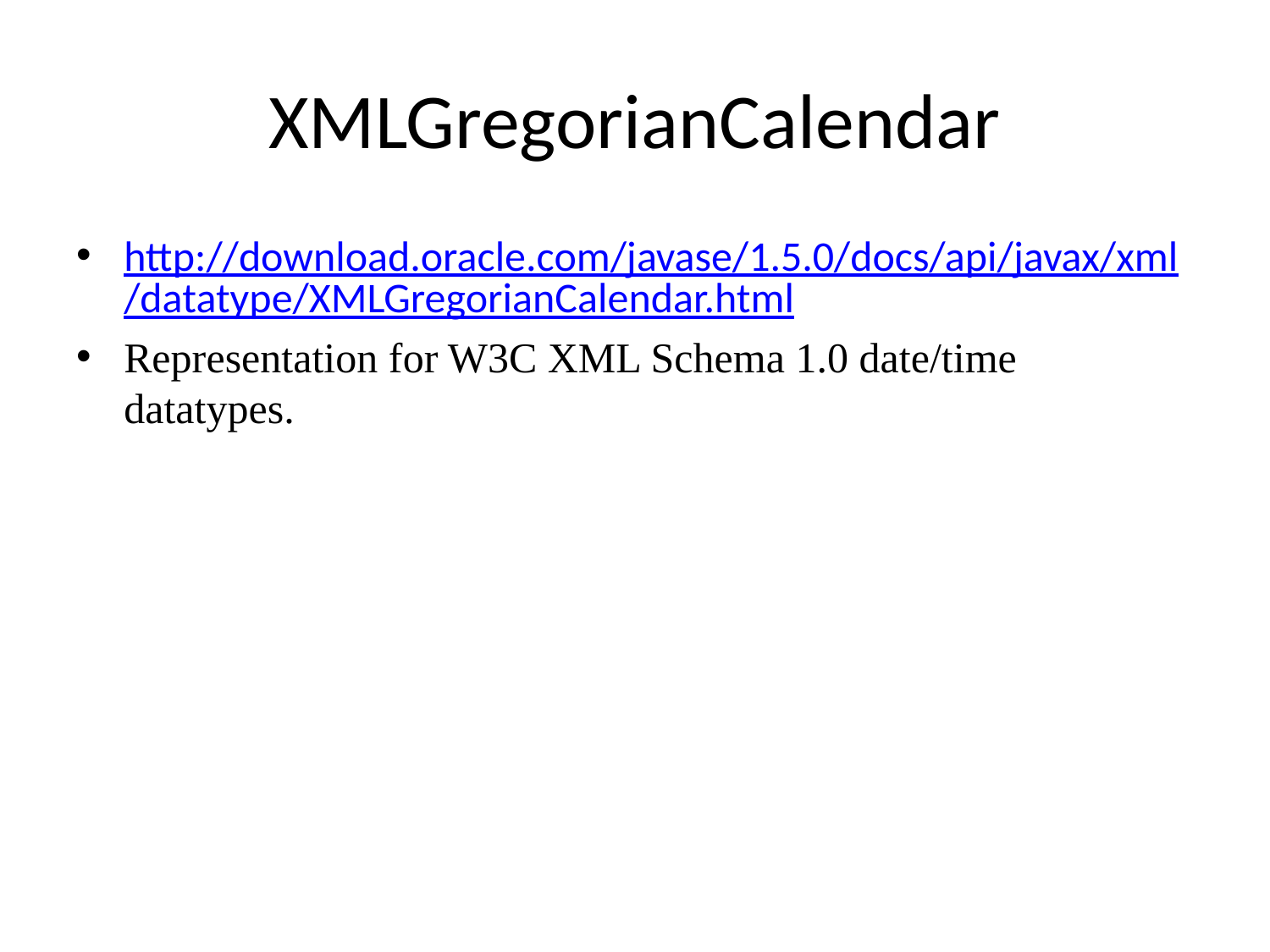

# XMLGregorianCalendar
http://download.oracle.com/javase/1.5.0/docs/api/javax/xml/datatype/XMLGregorianCalendar.html
Representation for W3C XML Schema 1.0 date/time datatypes.